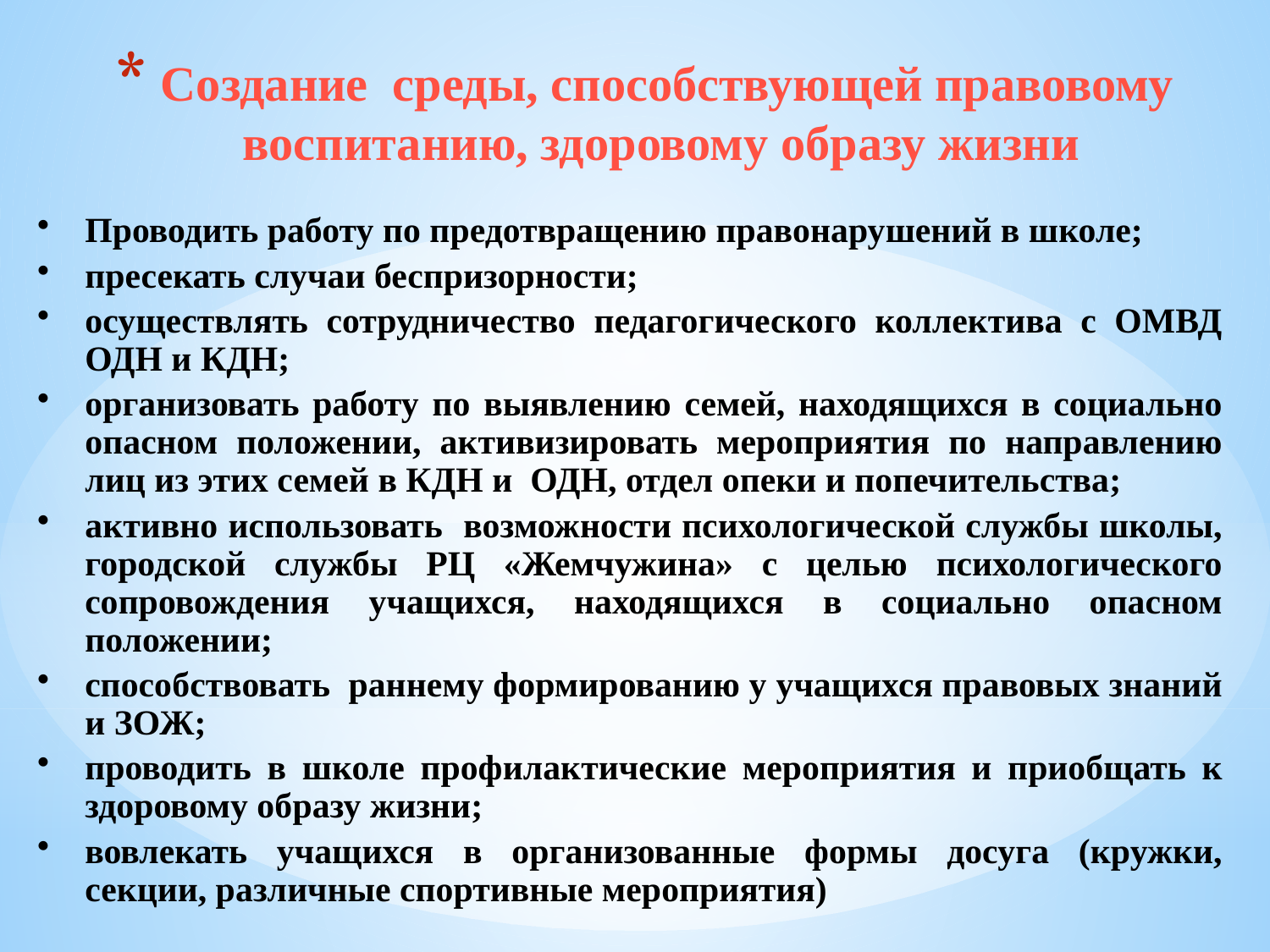

# Создание  среды, способствующей правовому воспитанию, здоровому образу жизни
Проводить работу по предотвращению правонарушений в школе;
пресекать случаи беспризорности;
осуществлять сотрудничество педагогического коллектива с ОМВД ОДН и КДН;
организовать работу по выявлению семей, находящихся в социально опасном положении, активизировать мероприятия по направлению лиц из этих семей в КДН и  ОДН, отдел опеки и попечительства;
активно использовать  возможности психологической службы школы, городской службы РЦ «Жемчужина» с целью психологического сопровождения учащихся, находящихся в социально опасном положении;
способствовать  раннему формированию у учащихся правовых знаний и ЗОЖ;
проводить в школе профилактические мероприятия и приобщать к здоровому образу жизни;
вовлекать учащихся в организованные формы досуга (кружки, секции, различные спортивные мероприятия)